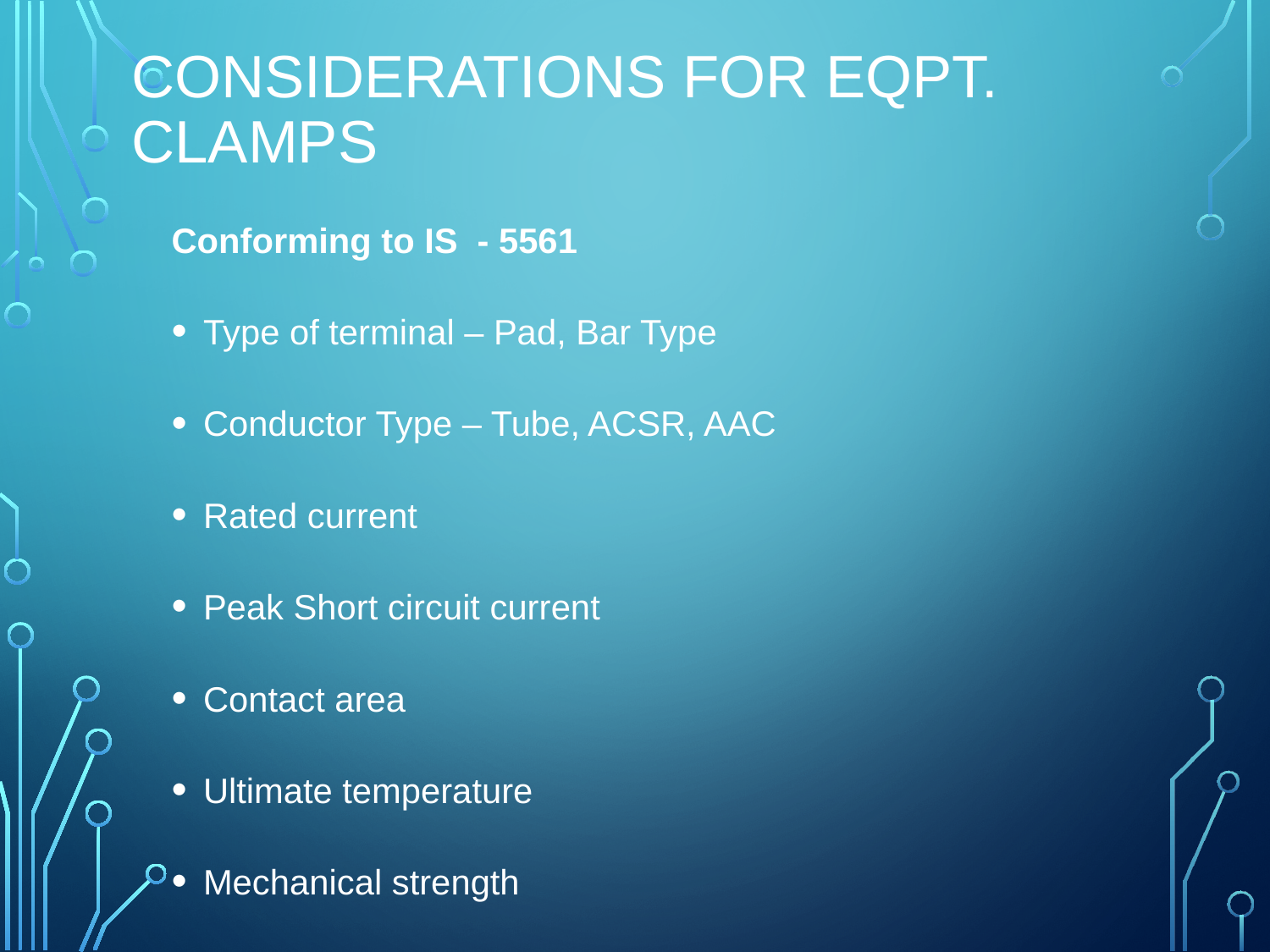

# Considerations for Eqpt. Clamps
Conforming to IS  - 5561
Type of terminal – Pad, Bar Type
Conductor Type – Tube, ACSR, AAC
Rated current
Peak Short circuit current
Contact area
Ultimate temperature
Mechanical strength
Shall be corona controlled
Min. Contact resistance.